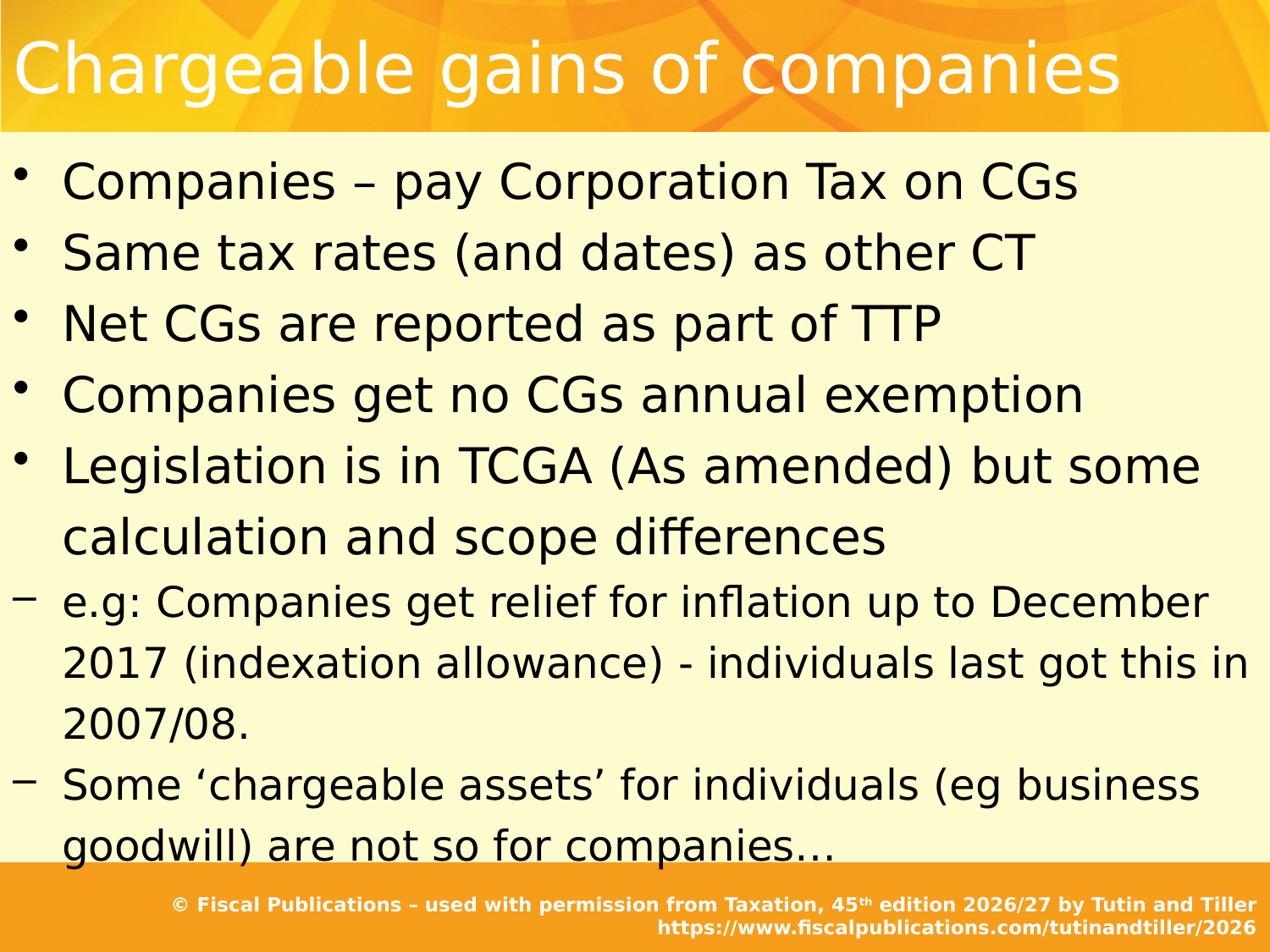

# Chargeable gains of companies
Companies – pay Corporation Tax on CGs
Same tax rates (and dates) as other CT
Net CGs are reported as part of TTP
Companies get no CGs annual exemption
Legislation is in TCGA (As amended) but some calculation and scope differences
e.g: Companies get relief for inflation up to December 2017 (indexation allowance) - individuals last got this in 2007/08.
Some ‘chargeable assets’ for individuals (eg business goodwill) are not so for companies…